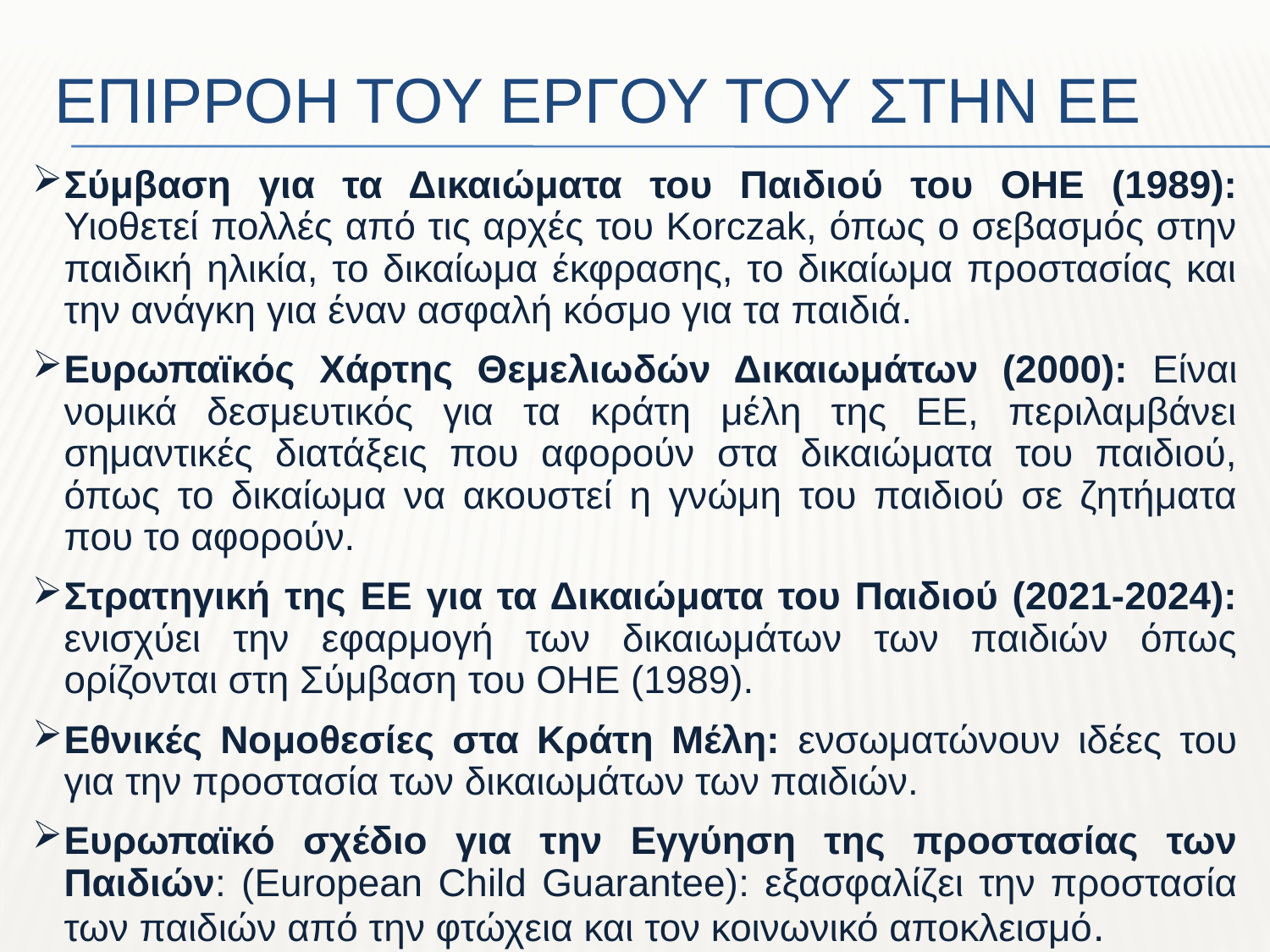

# Επιρροη του εργου του στην ΕΕ
Σύμβαση για τα Δικαιώματα του Παιδιού του ΟΗΕ (1989): Υιοθετεί πολλές από τις αρχές του Korczak, όπως ο σεβασμός στην παιδική ηλικία, το δικαίωμα έκφρασης, το δικαίωμα προστασίας και την ανάγκη για έναν ασφαλή κόσμο για τα παιδιά.
Ευρωπαϊκός Χάρτης Θεμελιωδών Δικαιωμάτων (2000): Είναι νομικά δεσμευτικός για τα κράτη μέλη της ΕΕ, περιλαμβάνει σημαντικές διατάξεις που αφορούν στα δικαιώματα του παιδιού, όπως το δικαίωμα να ακουστεί η γνώμη του παιδιού σε ζητήματα που το αφορούν.
Στρατηγική της ΕΕ για τα Δικαιώματα του Παιδιού (2021-2024): ενισχύει την εφαρμογή των δικαιωμάτων των παιδιών όπως ορίζονται στη Σύμβαση του ΟΗΕ (1989).
Εθνικές Νομοθεσίες στα Κράτη Μέλη: ενσωματώνουν ιδέες του για την προστασία των δικαιωμάτων των παιδιών.
Ευρωπαϊκό σχέδιο για την Εγγύηση της προστασίας των Παιδιών: (European Child Guarantee): εξασφαλίζει την προστασία των παιδιών από την φτώχεια και τον κοινωνικό αποκλεισμό.